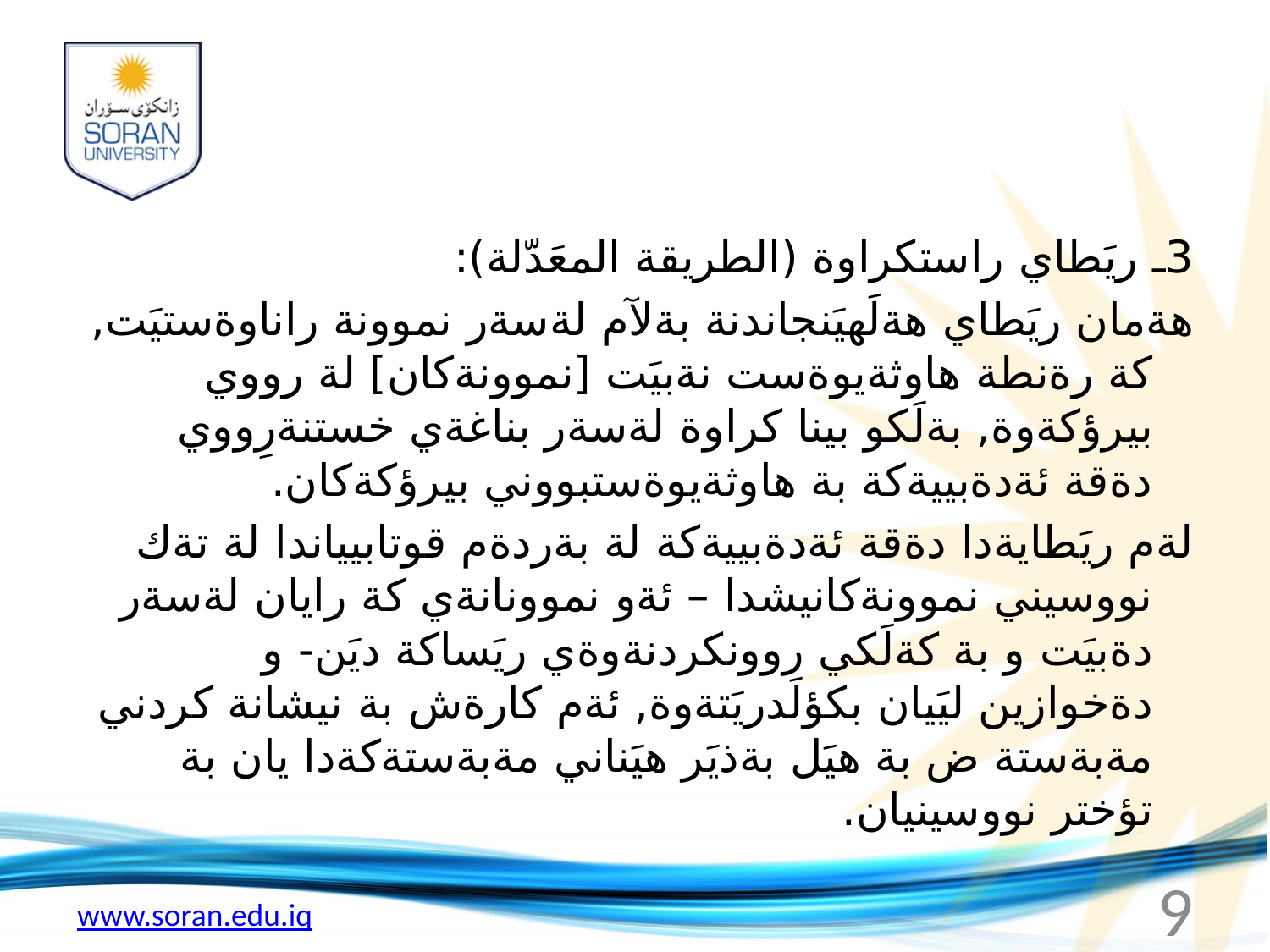

3ـ ريَطاي راستكراوة (الطريقة المعَدّلة):
هةمان ريَطاي هةلَهيَنجاندنة بةلآم لةسةر نموونة راناوةستيَت, كة رةنطة هاوثةيوةست نةبيَت [نموونةكان] لة رووي بيرؤكةوة, بةلَكو بينا كراوة لةسةر بناغةي خستنةرِووي دةقة ئةدةبييةكة بة هاوثةيوةستبووني بيرؤكةكان.
لةم ريَطايةدا دةقة ئةدةبييةكة لة بةردةم قوتابيياندا لة تةك نووسيني نموونةكانيشدا – ئةو نموونانةي كة رايان لةسةر دةبيَت و بة كةلَكي روونكردنةوةي ريَساكة ديَن- و دةخوازين ليَيان بكؤلَدريَتةوة, ئةم كارةش بة نيشانة كردني مةبةستة ض بة هيَل بةذيَر هيَناني مةبةستةكةدا يان بة تؤختر نووسينيان.

9